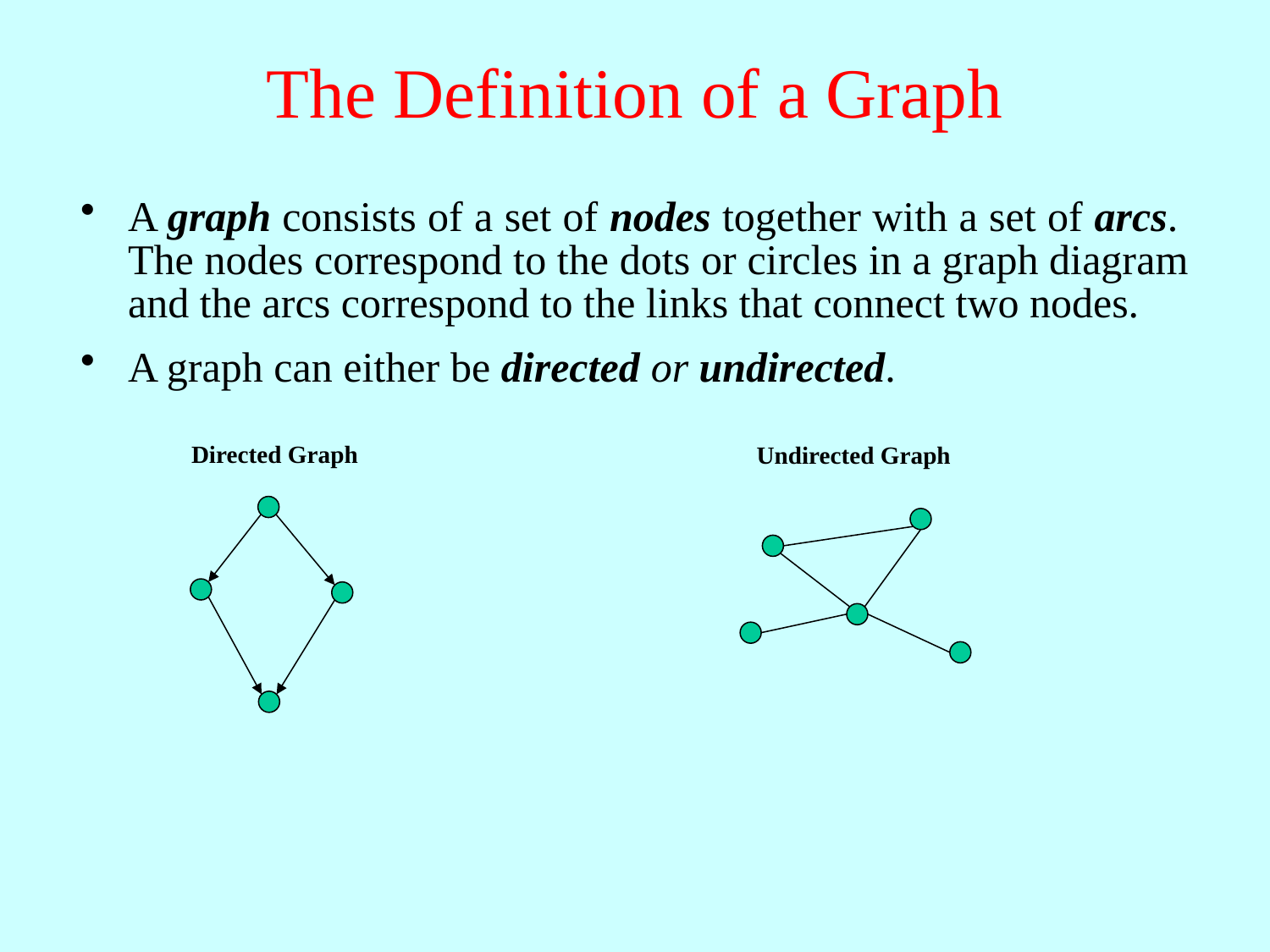

# The Definition of a Graph
A graph consists of a set of nodes together with a set of arcs.  The nodes correspond to the dots or circles in a graph diagram and the arcs correspond to the links that connect two nodes.
A graph can either be directed or undirected.
Directed Graph
Undirected Graph